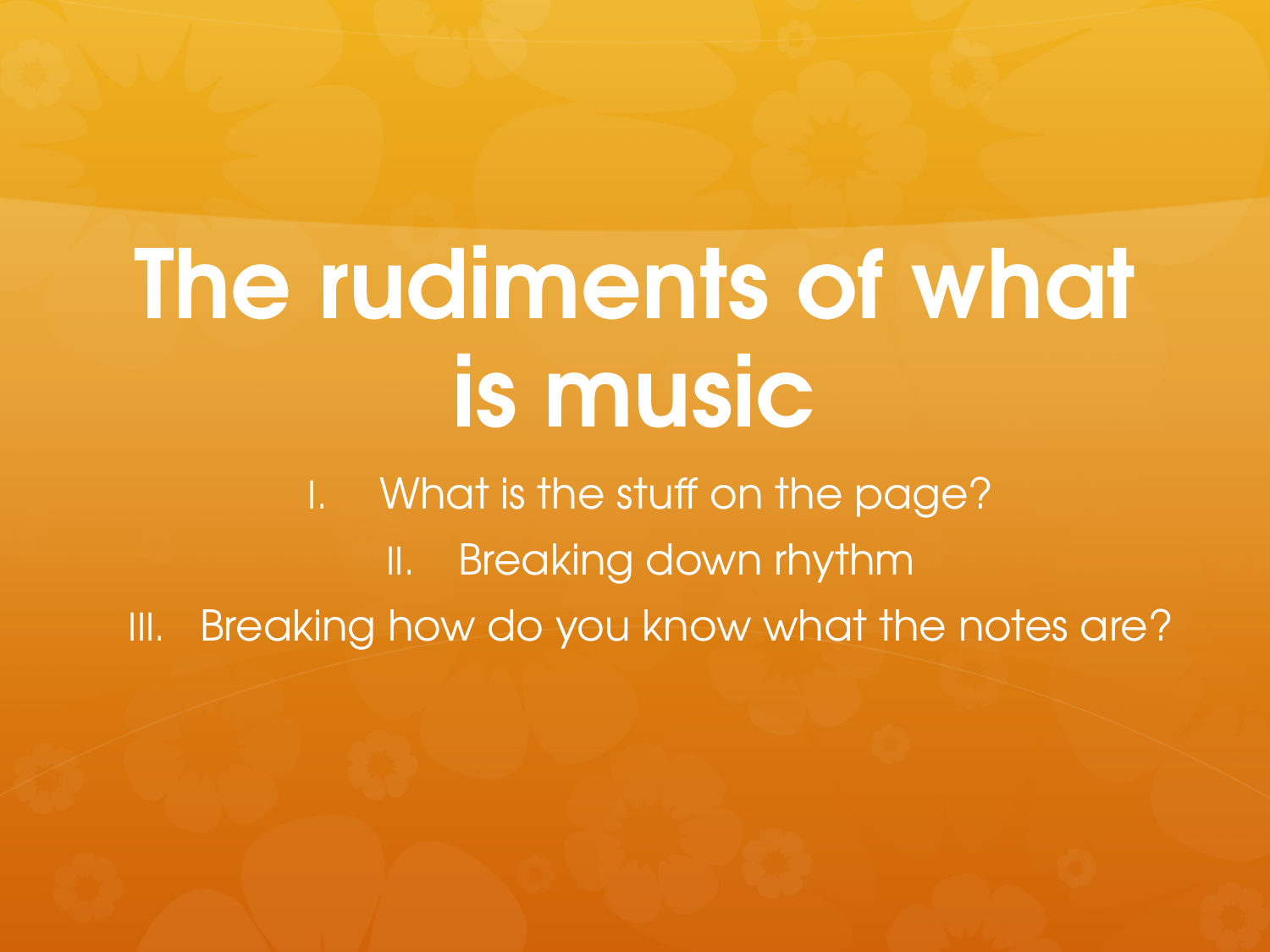

# The rudiments of what is music
What is the stuff on the page?
Breaking down rhythm
Breaking how do you know what the notes are?